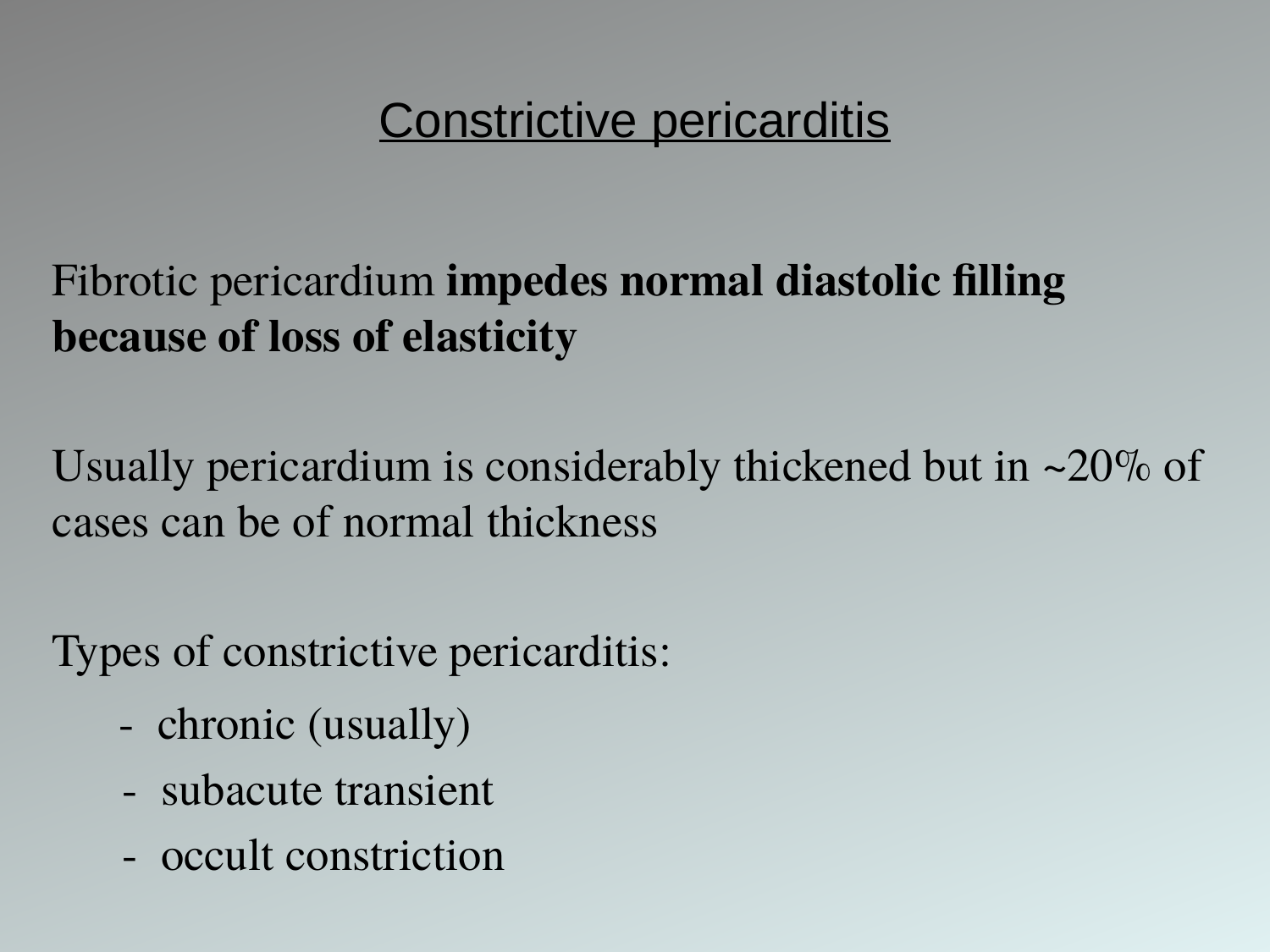

# Constrictive pericarditis
Fibrotic pericardium impedes normal diastolic filling because of loss of elasticity

Usually pericardium is considerably thickened but in ~20% of cases can be of normal thickness

Types of constrictive pericarditis:
     -  chronic (usually)
      -  subacute transient
      -  occult constriction